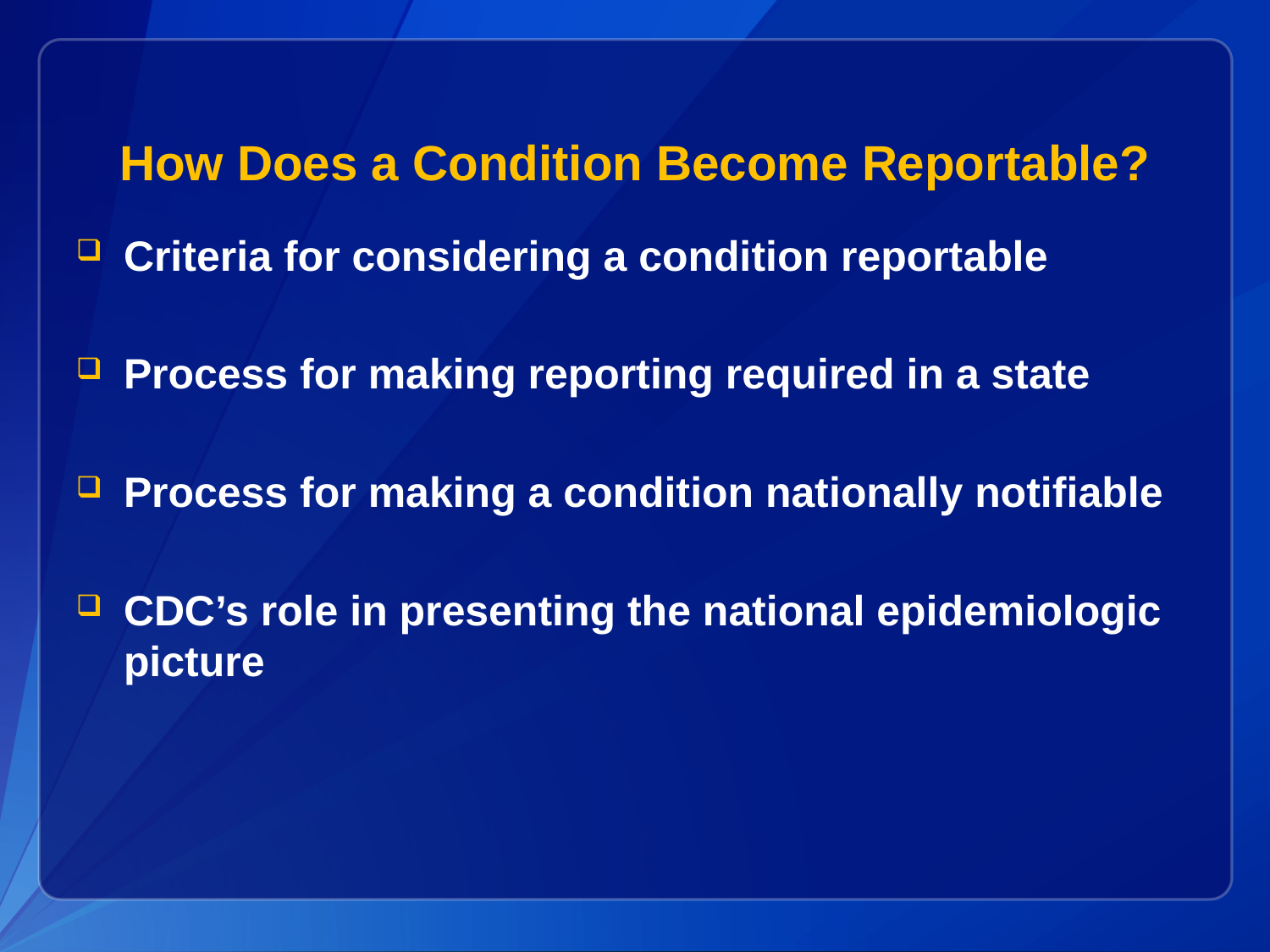

# How Does a Condition Become Reportable?
Criteria for considering a condition reportable

Process for making reporting required in a state

Process for making a condition nationally notifiable

CDC’s role in presenting the national epidemiologic picture